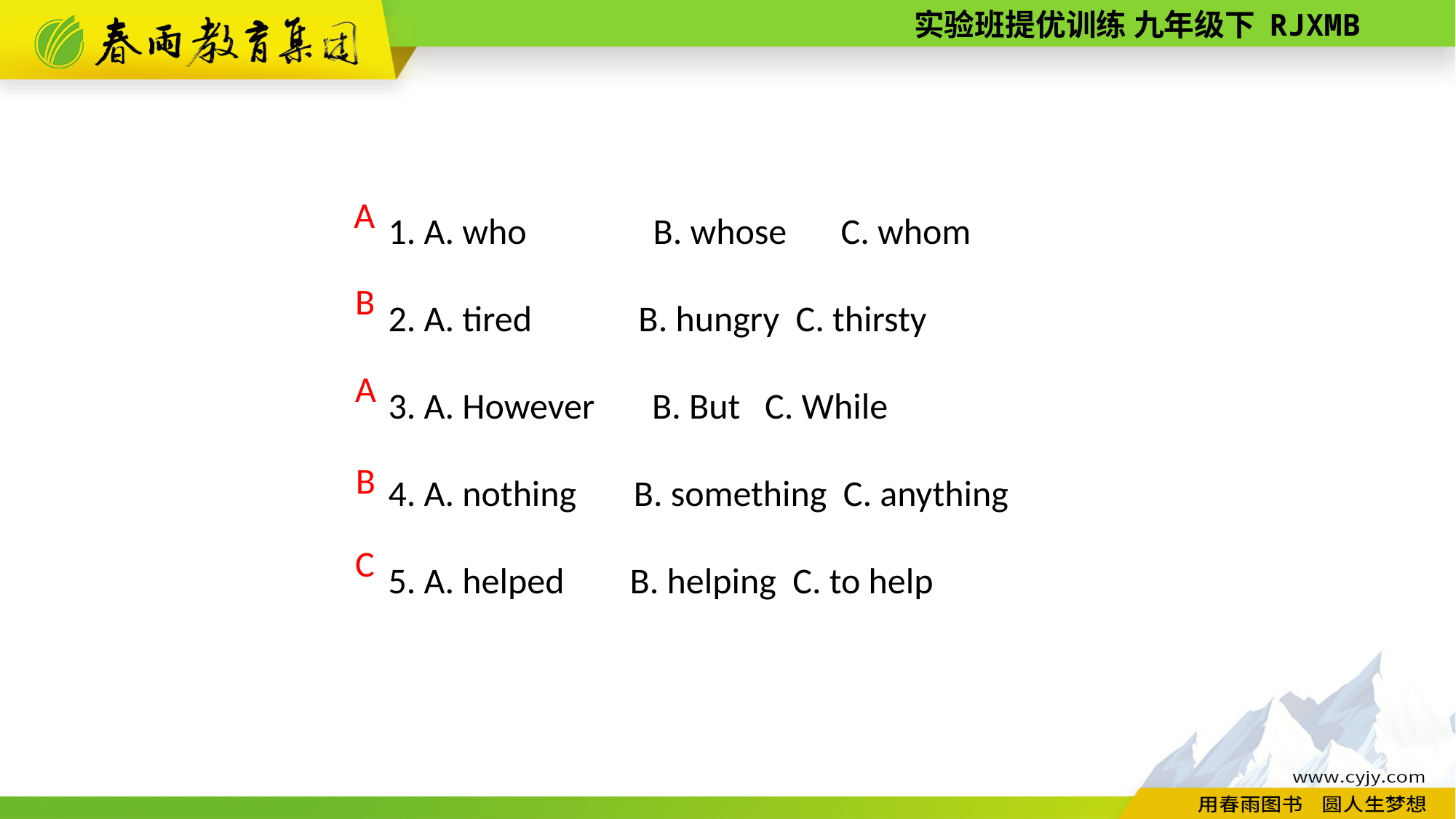

1. A. who　　　B. whose　C. whom
2. A. tired             B. hungry  C. thirsty
3. A. However       B. But   C. While
4. A. nothing       B. something  C. anything
5. A. helped        B. helping  C. to help
 A
B
A
B
C